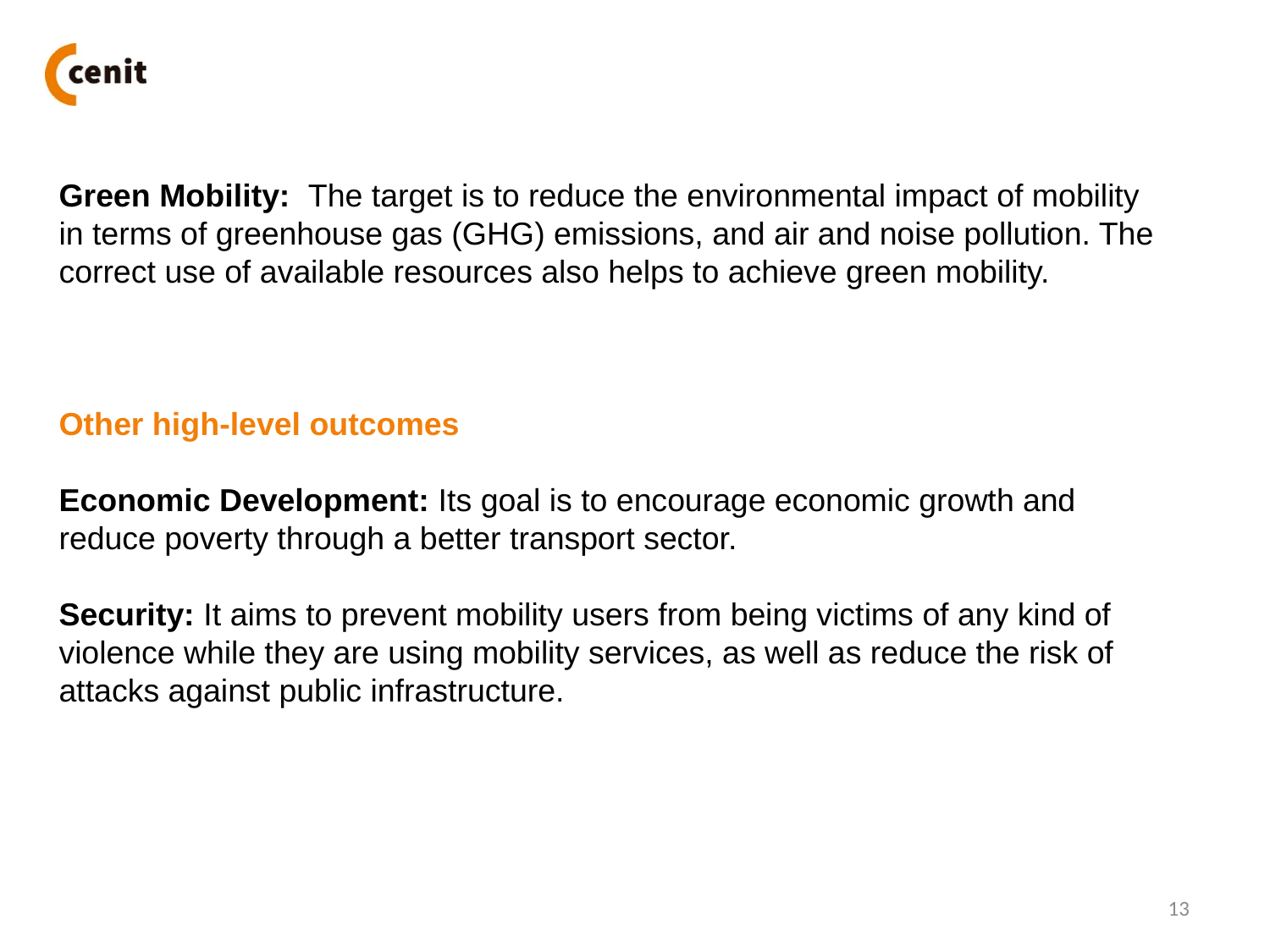

Green Mobility:  The target is to reduce the environmental impact of mobility in terms of greenhouse gas (GHG) emissions, and air and noise pollution. The correct use of available resources also helps to achieve green mobility.

Other high-level outcomes

Economic Development: Its goal is to encourage economic growth and reduce poverty through a better transport sector.

Security: It aims to prevent mobility users from being victims of any kind of violence while they are using mobility services, as well as reduce the risk of attacks against public infrastructure.

13